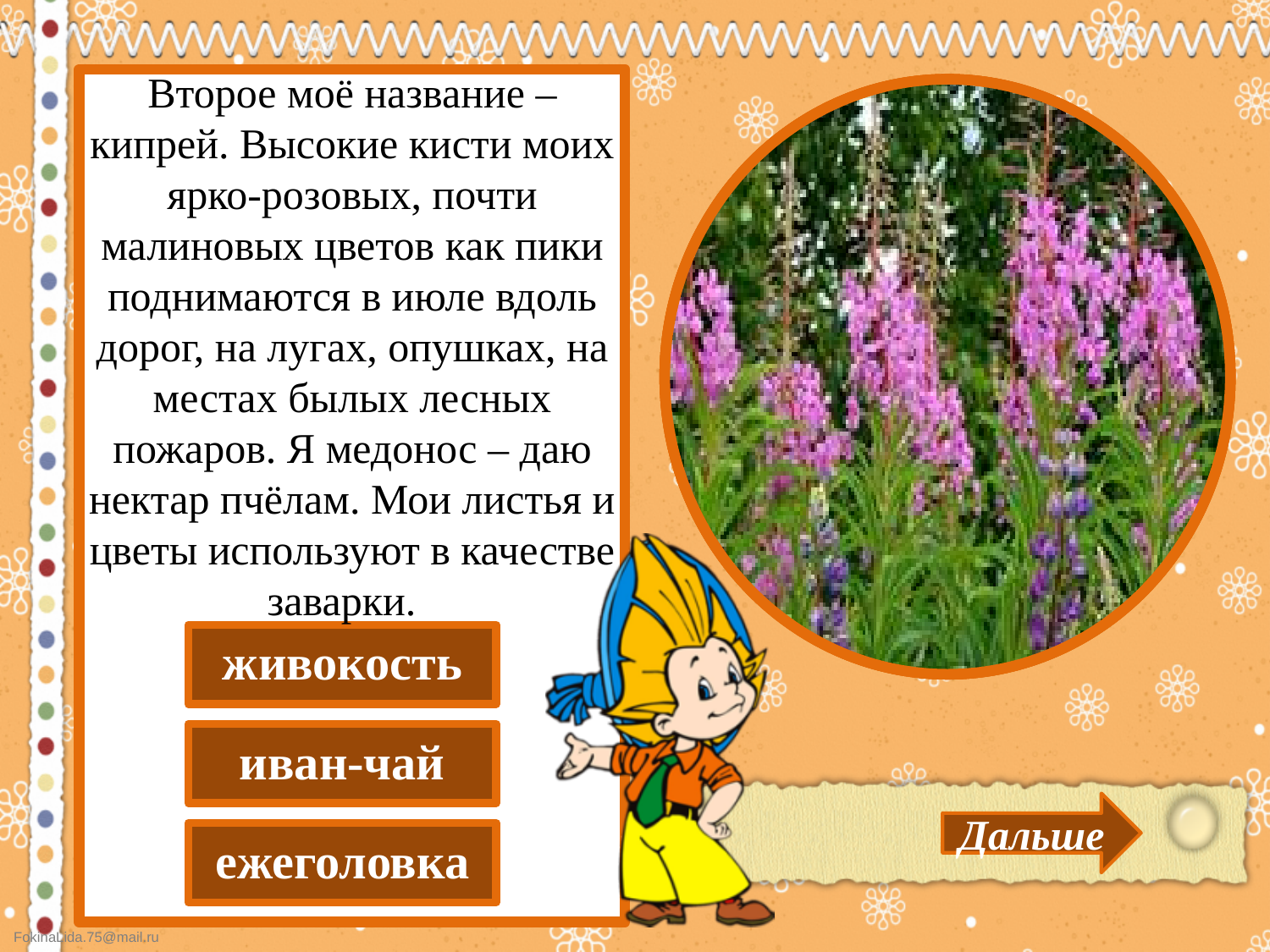

Второе моё название – кипрей. Высокие кисти моих ярко-розовых, почти малиновых цветов как пики поднимаются в июле вдоль дорог, на лугах, опушках, на местах былых лесных пожаров. Я медонос – даю нектар пчёлам. Мои листья и цветы используют в качестве заварки.

живокость
иван-чай
Дальше
ежеголовка